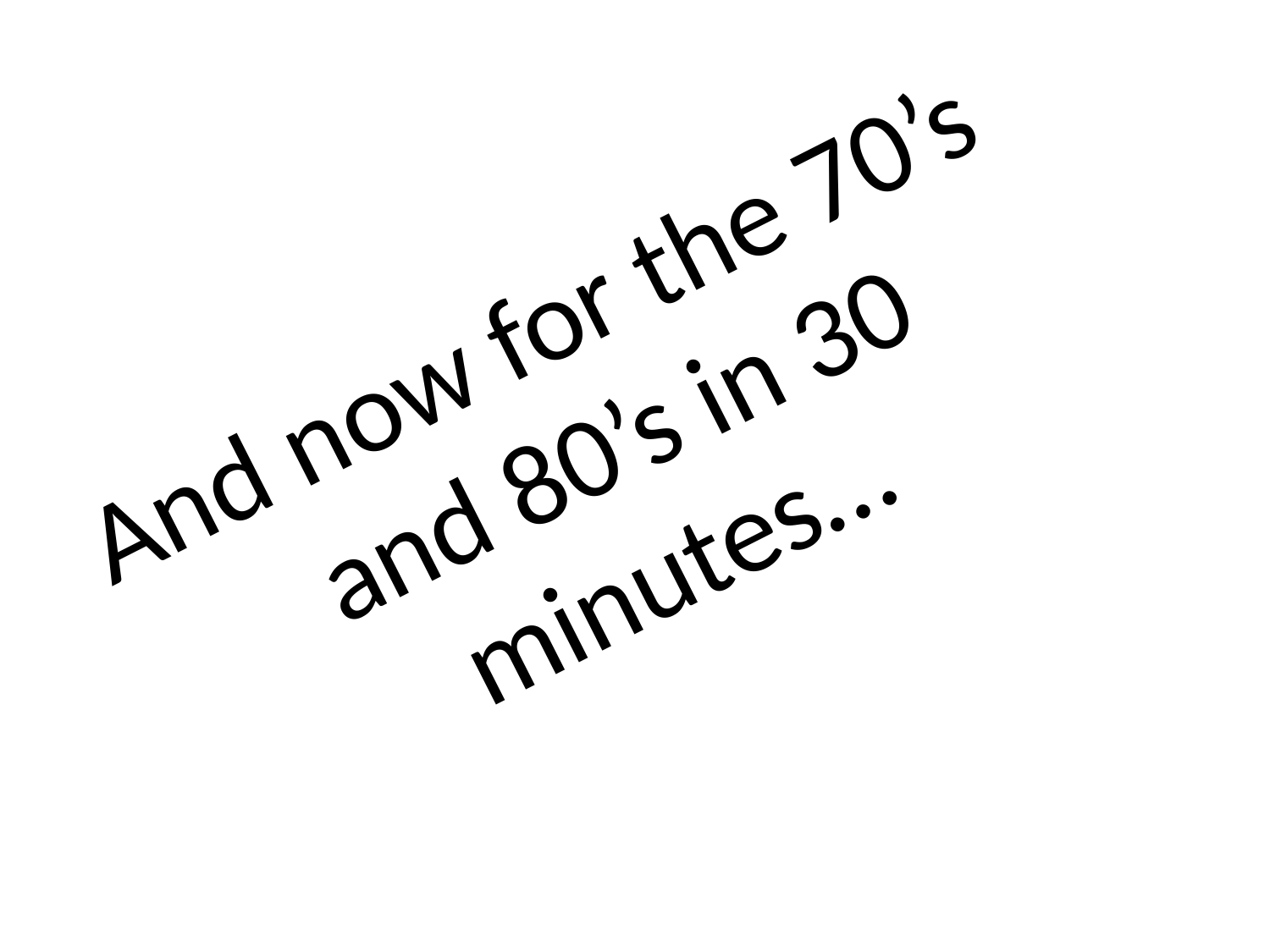

#
And now for the 70’s and 80’s in 30 minutes…